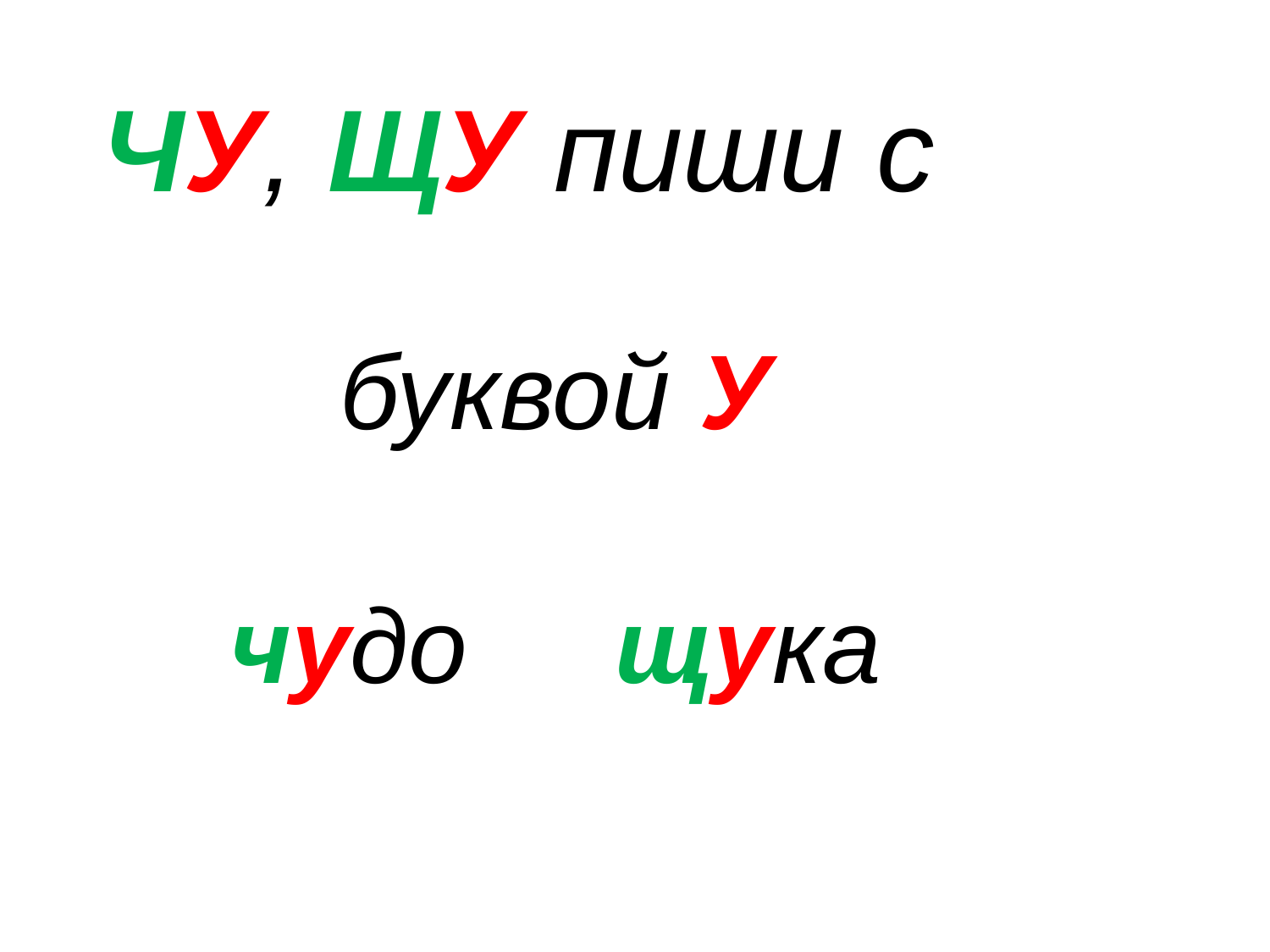

ЧУ, ЩУ пиши с
буквой У

чудо     щука